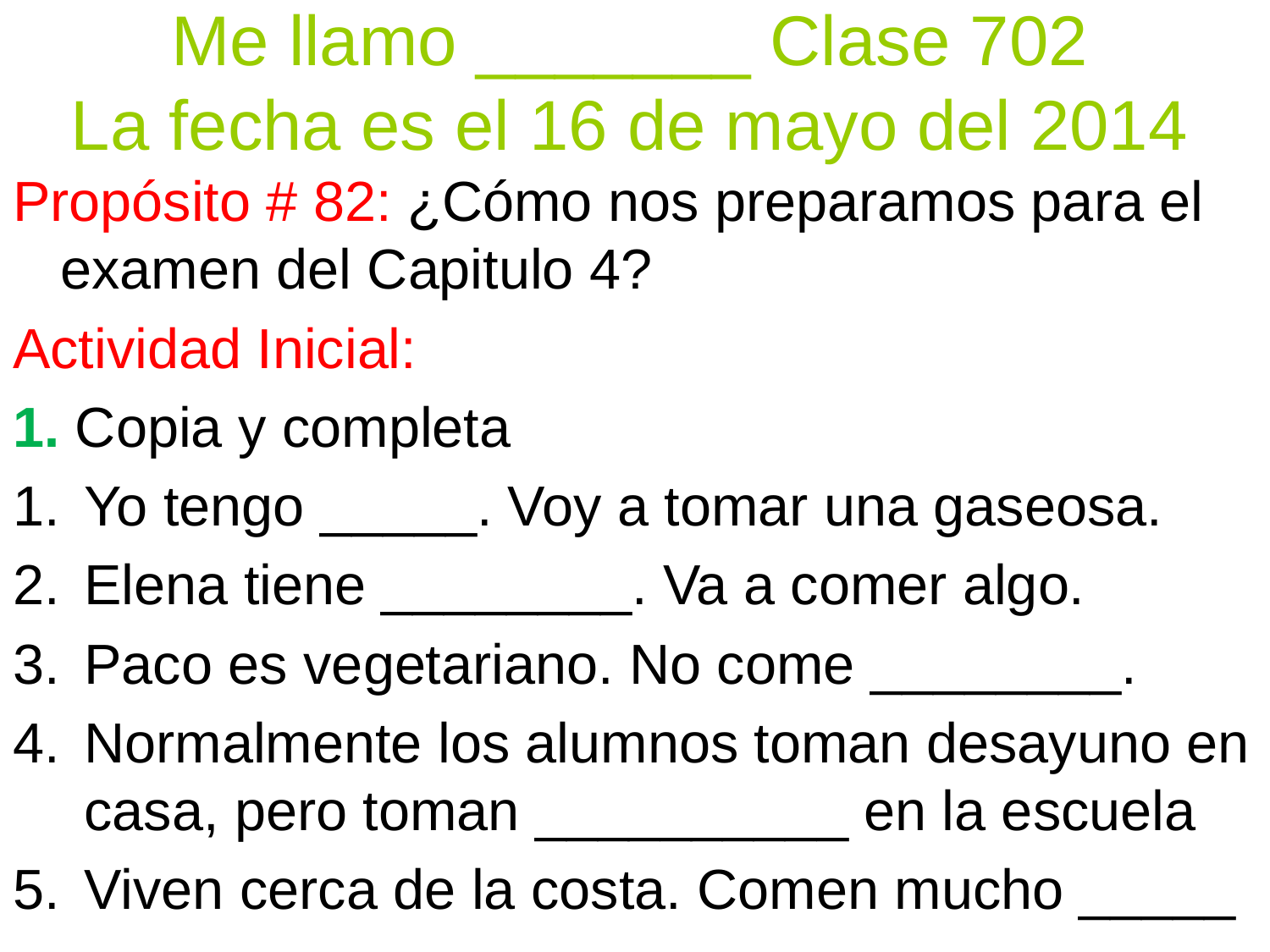

# Me llamo _______ Clase 702 La fecha es el 16 de mayo del 2014
Propósito # 82: ¿Cómo nos preparamos para el examen del Capitulo 4?
Actividad Inicial:
1. Copia y completa
Yo tengo _____. Voy a tomar una gaseosa.
Elena tiene ________. Va a comer algo.
Paco es vegetariano. No come ________.
Normalmente los alumnos toman desayuno en casa, pero toman __________ en la escuela
Viven cerca de la costa. Comen mucho _____